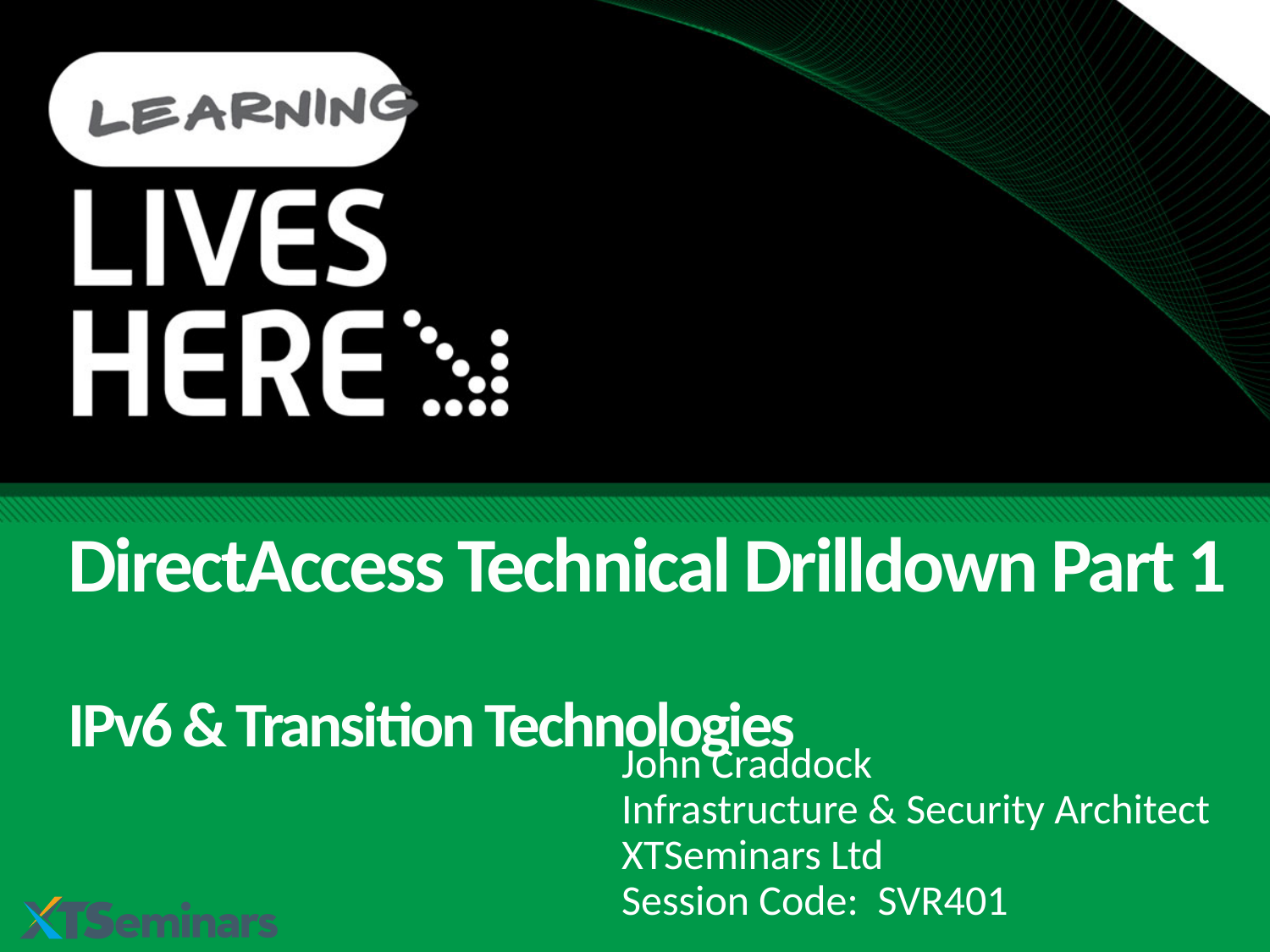

# DirectAccess Technical Drilldown Part 1 IPv6 & Transition Technologies
John Craddock
Infrastructure & Security Architect
XTSeminars Ltd
Session Code:  SVR401